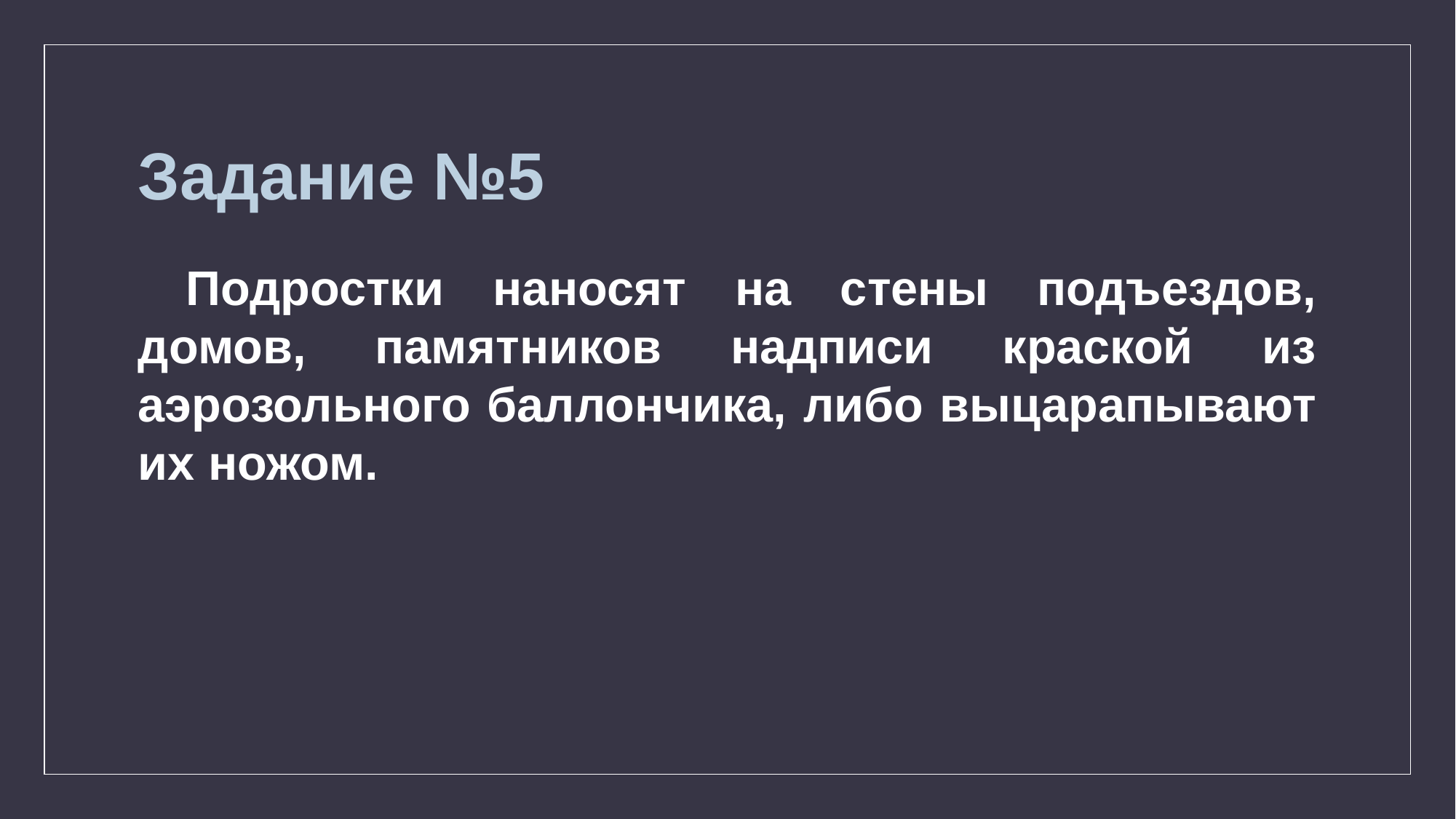

# Задание №5
 Подростки наносят на стены подъездов, домов, памятников надписи краской из аэрозольного баллончика, либо выцарапывают их ножом.